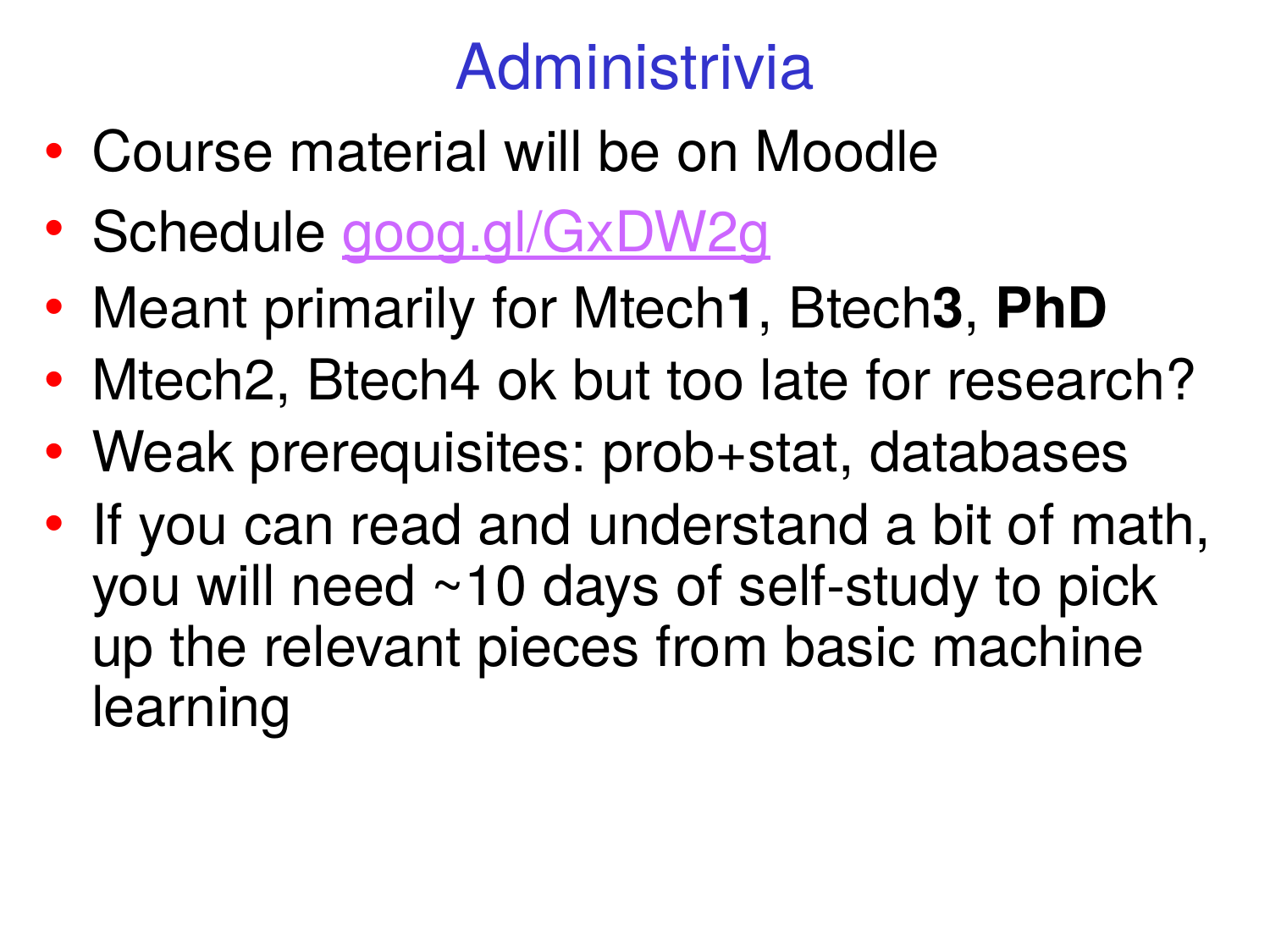

# Administrivia
Course material will be on Moodle
Schedule goog.gl/GxDW2g
Meant primarily for Mtech1, Btech3, PhD
Mtech2, Btech4 ok but too late for research?
Weak prerequisites: prob+stat, databases
If you can read and understand a bit of math, you will need ~10 days of self-study to pick up the relevant pieces from basic machine learning